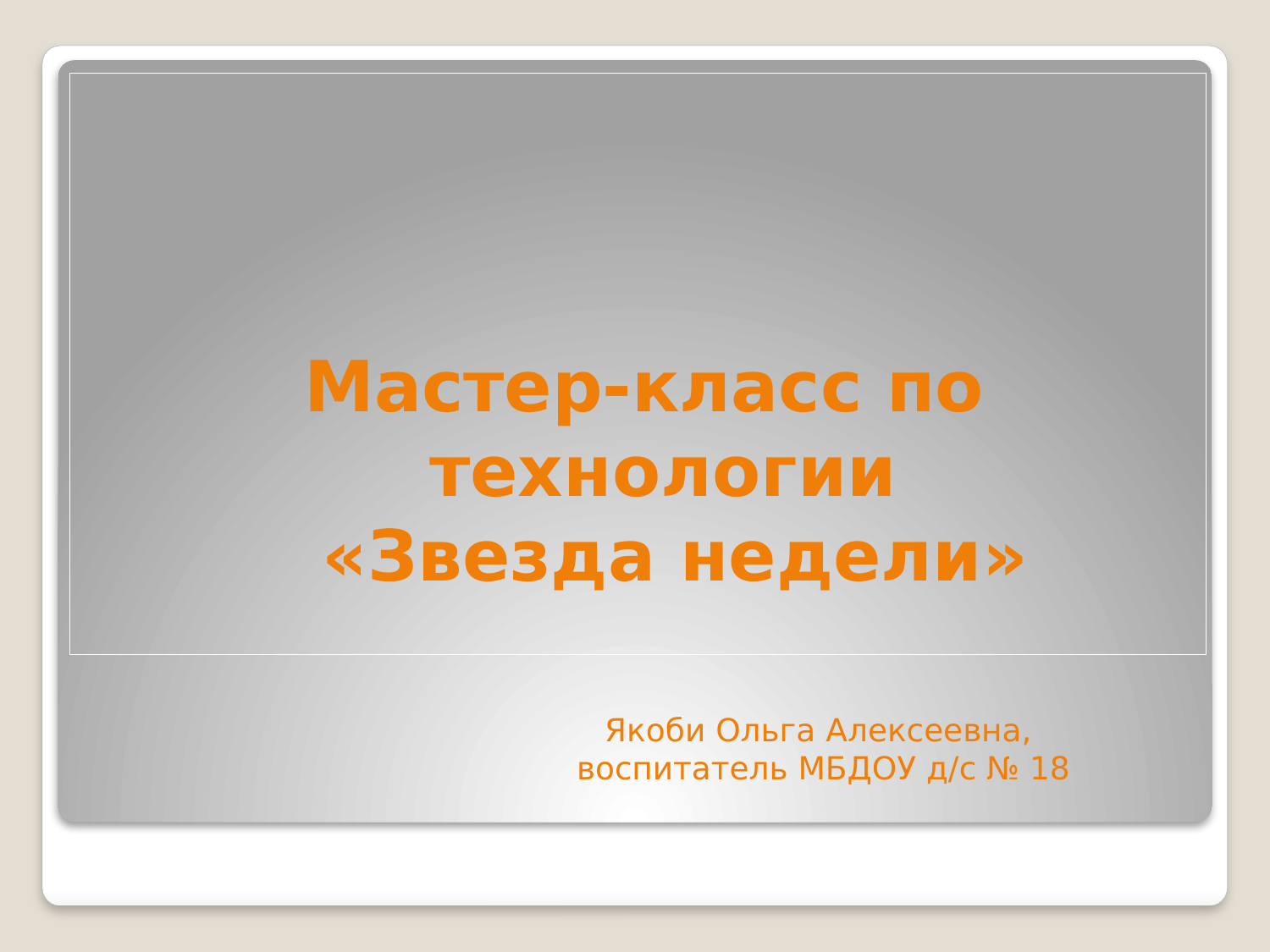

Мастер-класс по технологии
 «Звезда недели»
Якоби Ольга Алексеевна,
воспитатель МБДОУ д/с № 18